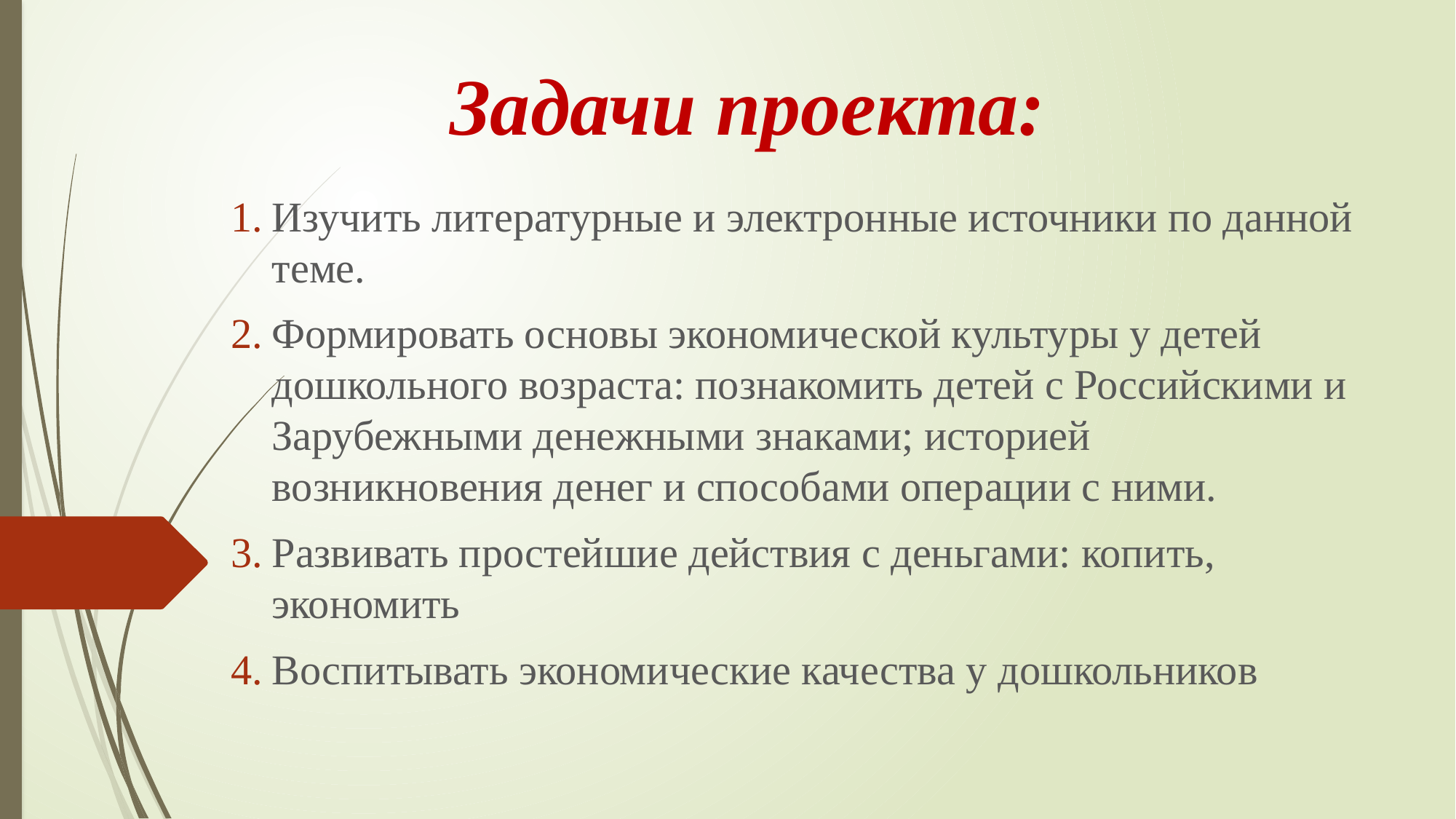

# Задачи проекта:
Изучить литературные и электронные источники по данной теме.
Формировать основы экономической культуры у детей дошкольного возраста: познакомить детей с Российскими и Зарубежными денежными знаками; историей возникновения денег и способами операции с ними.
Развивать простейшие действия с деньгами: копить, экономить
Воспитывать экономические качества у дошкольников